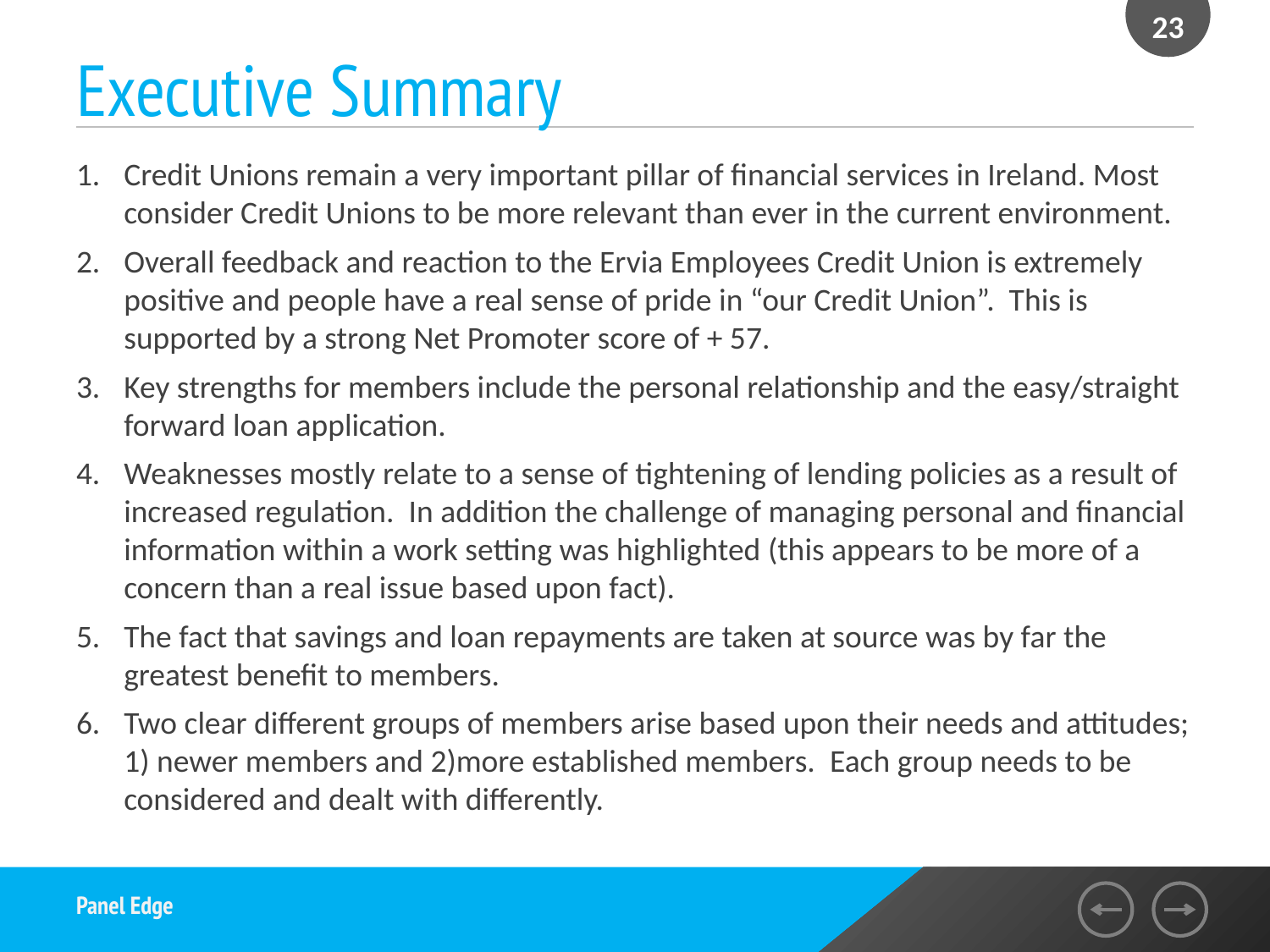

23
# Executive Summary
Credit Unions remain a very important pillar of financial services in Ireland. Most consider Credit Unions to be more relevant than ever in the current environment.
Overall feedback and reaction to the Ervia Employees Credit Union is extremely positive and people have a real sense of pride in “our Credit Union”.  This is supported by a strong Net Promoter score of + 57.
Key strengths for members include the personal relationship and the easy/straight forward loan application.
Weaknesses mostly relate to a sense of tightening of lending policies as a result of increased regulation.  In addition the challenge of managing personal and financial information within a work setting was highlighted (this appears to be more of a concern than a real issue based upon fact).
The fact that savings and loan repayments are taken at source was by far the greatest benefit to members.
Two clear different groups of members arise based upon their needs and attitudes; 1) newer members and 2)more established members.  Each group needs to be considered and dealt with differently.
Panel Edge